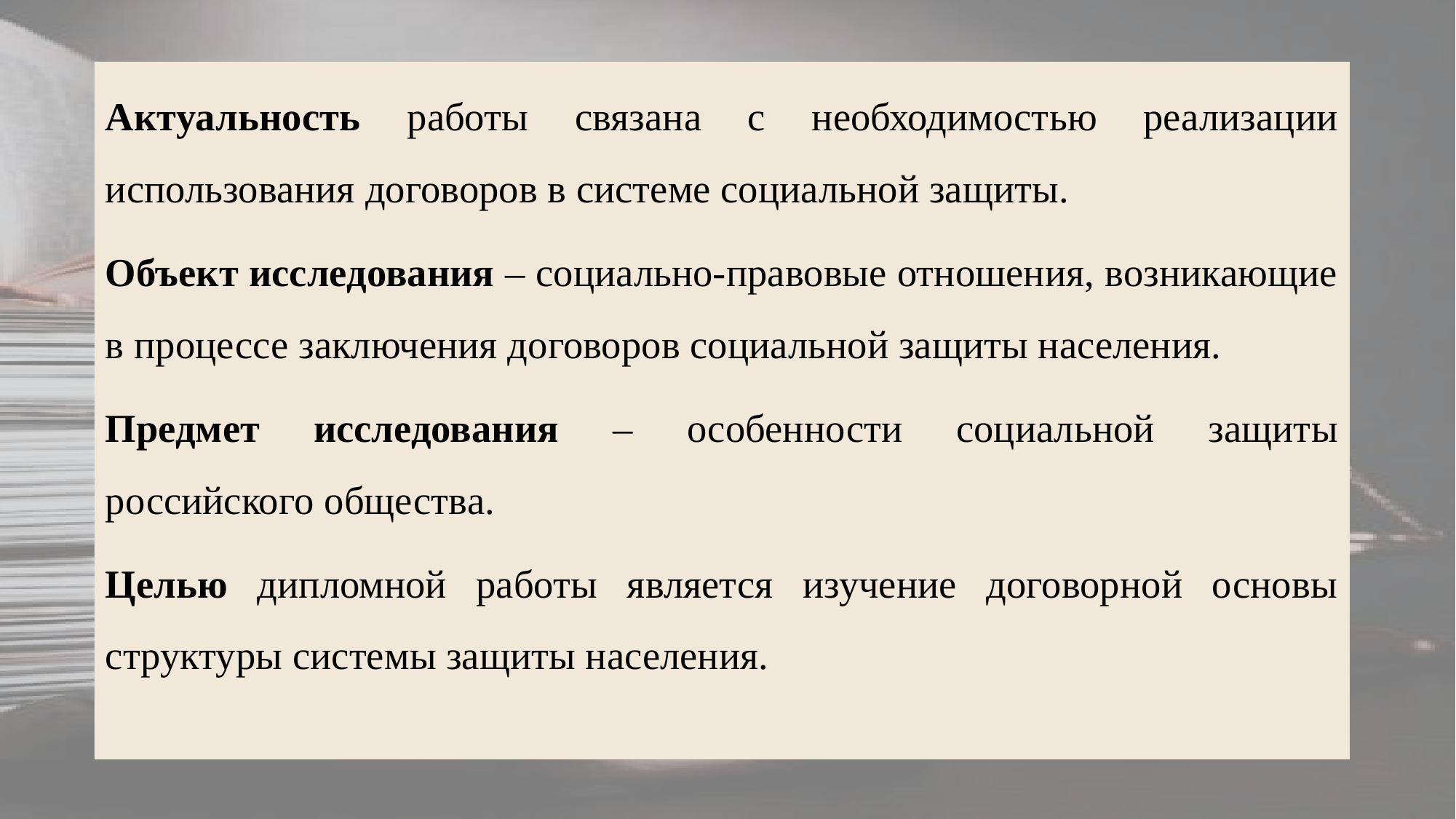

Актуальность работы связана с необходимостью реализации использования договоров в системе социальной защиты.
Объект исследования – социально-правовые отношения, возникающие в процессе заключения договоров социальной защиты населения.
Предмет исследования – особенности социальной защиты российского общества.
Целью дипломной работы является изучение договорной основы структуры системы защиты населения.